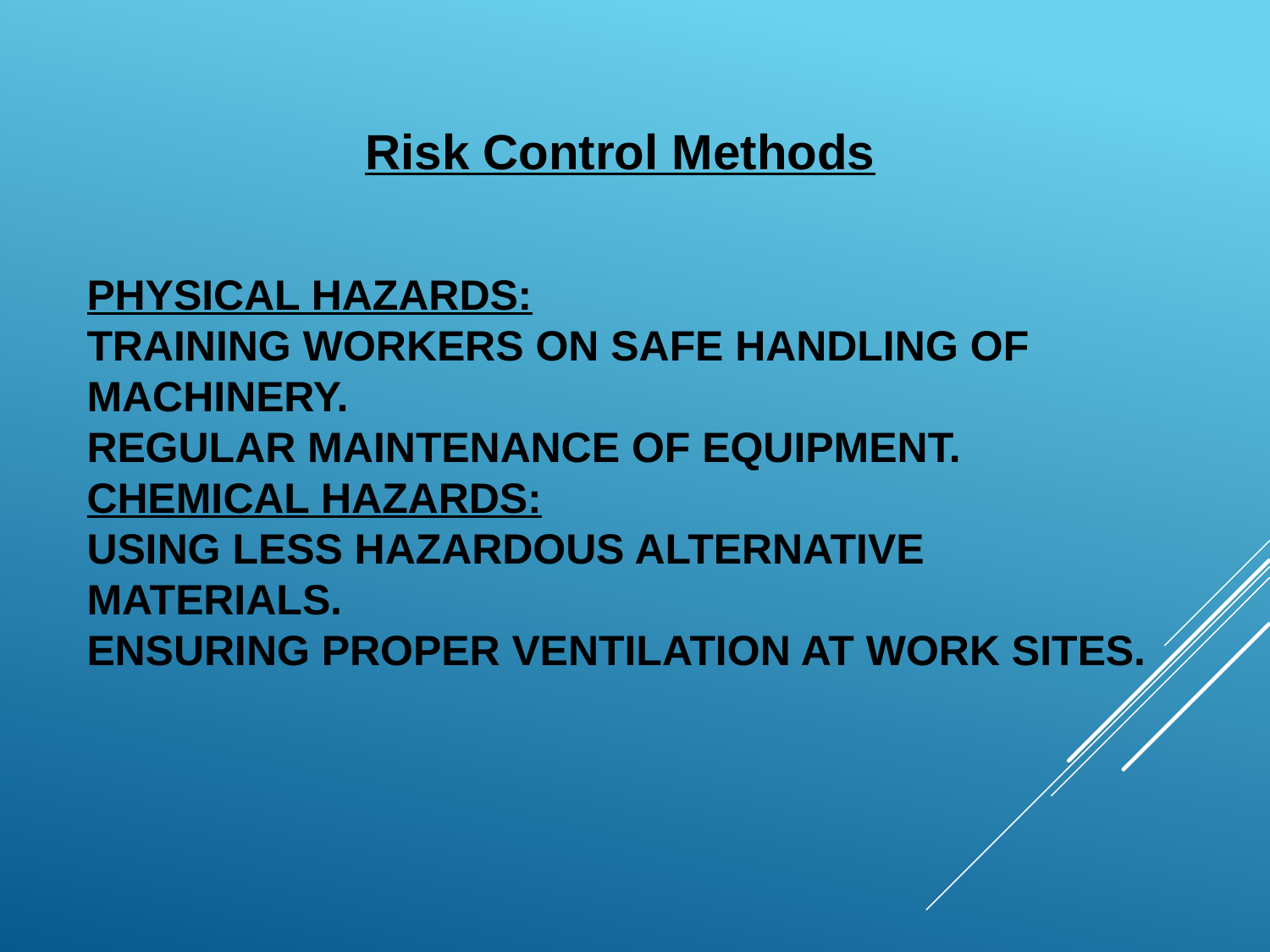

Risk Control Methods
# Physical Hazards: Training workers on safe handling of machinery. Regular maintenance of equipment. Chemical Hazards: Using less hazardous alternative materials. Ensuring proper ventilation at work sites.